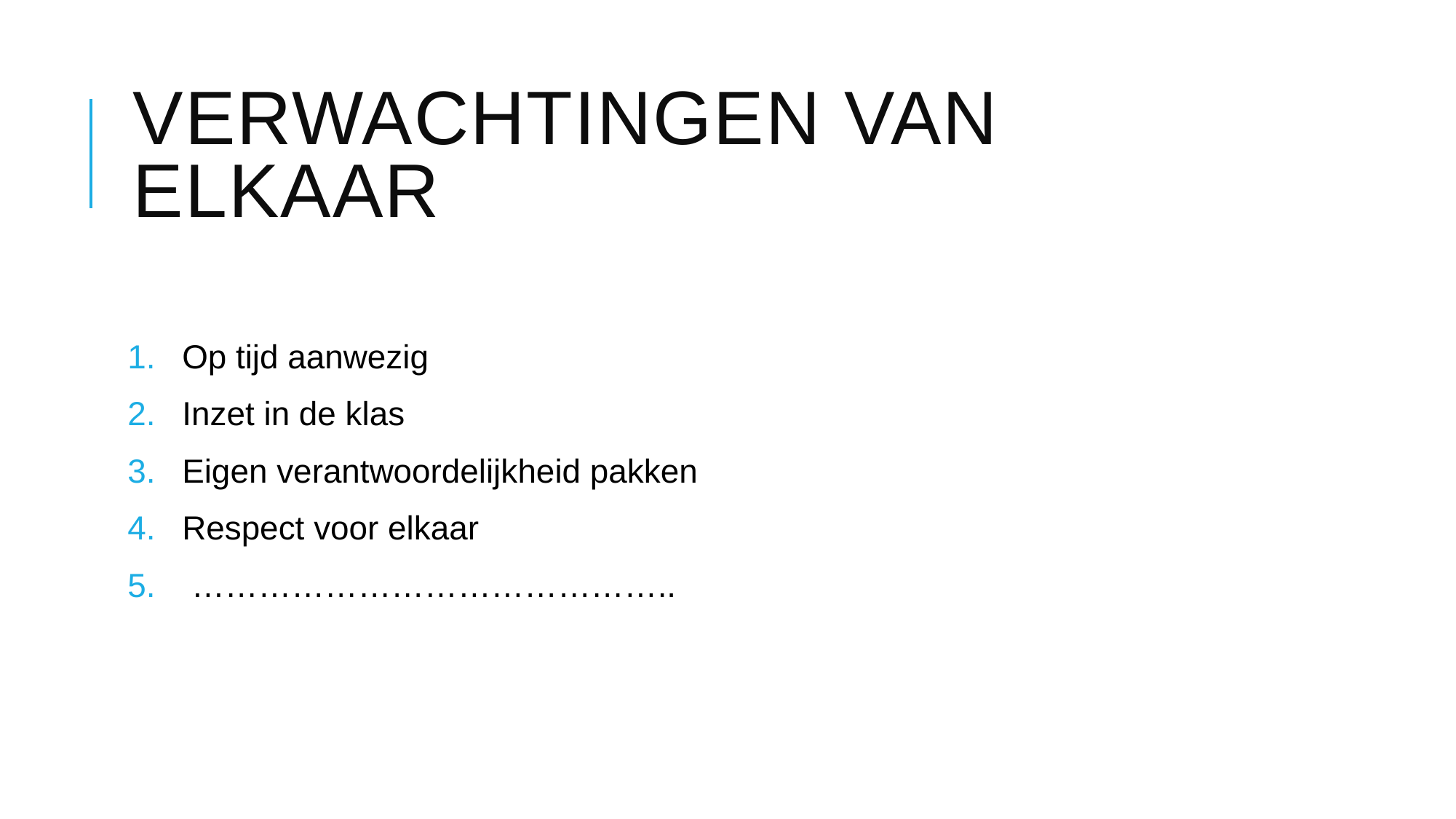

# Verwachtingen van elkaar

Op tijd aanwezig
Inzet in de klas
Eigen verantwoordelijkheid pakken
Respect voor elkaar
 ……………………………………..